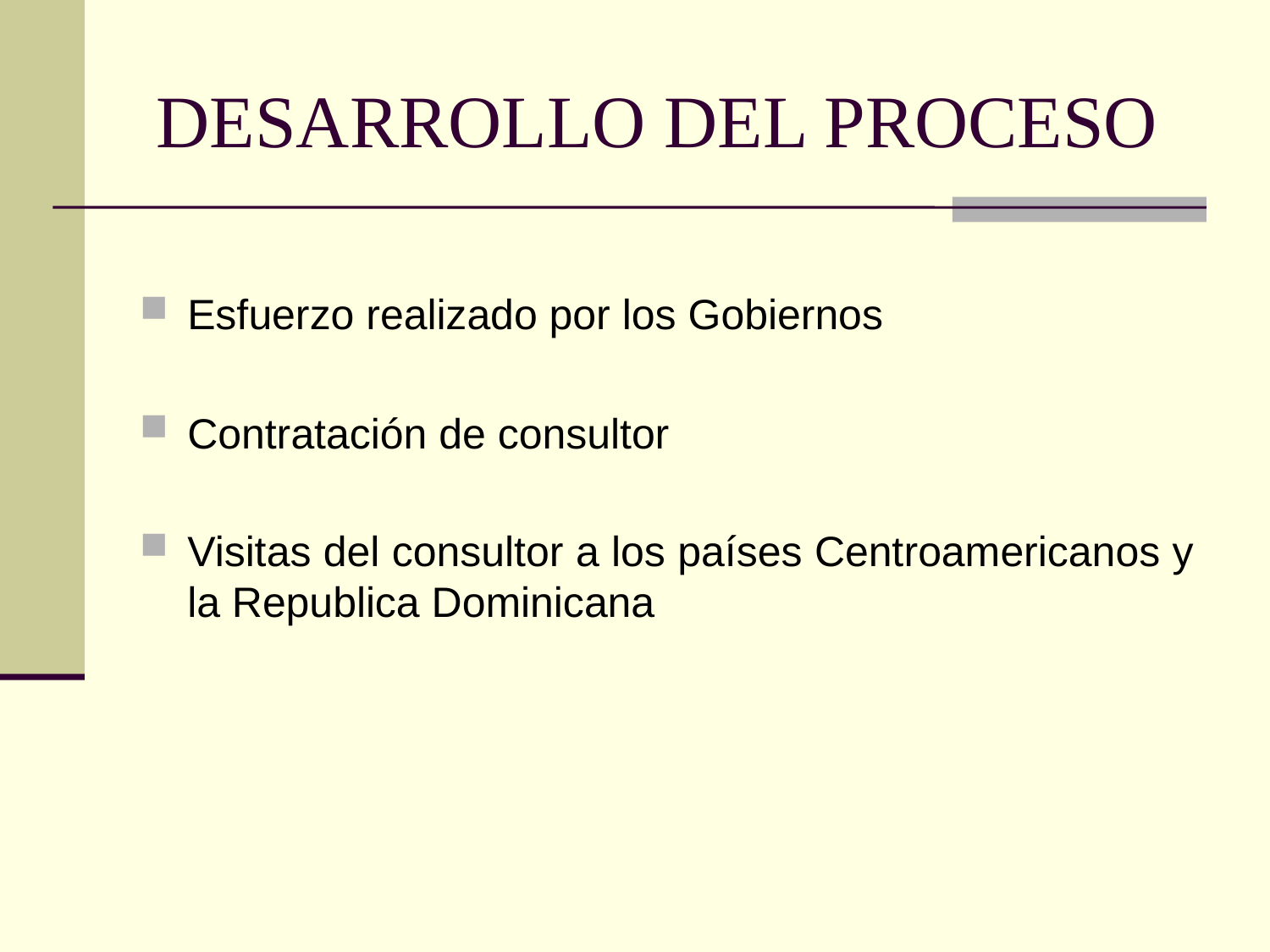

# DESARROLLO DEL PROCESO

Esfuerzo realizado por los Gobiernos

Contratación de consultor

Visitas del consultor a los países Centroamericanos y la Republica Dominicana